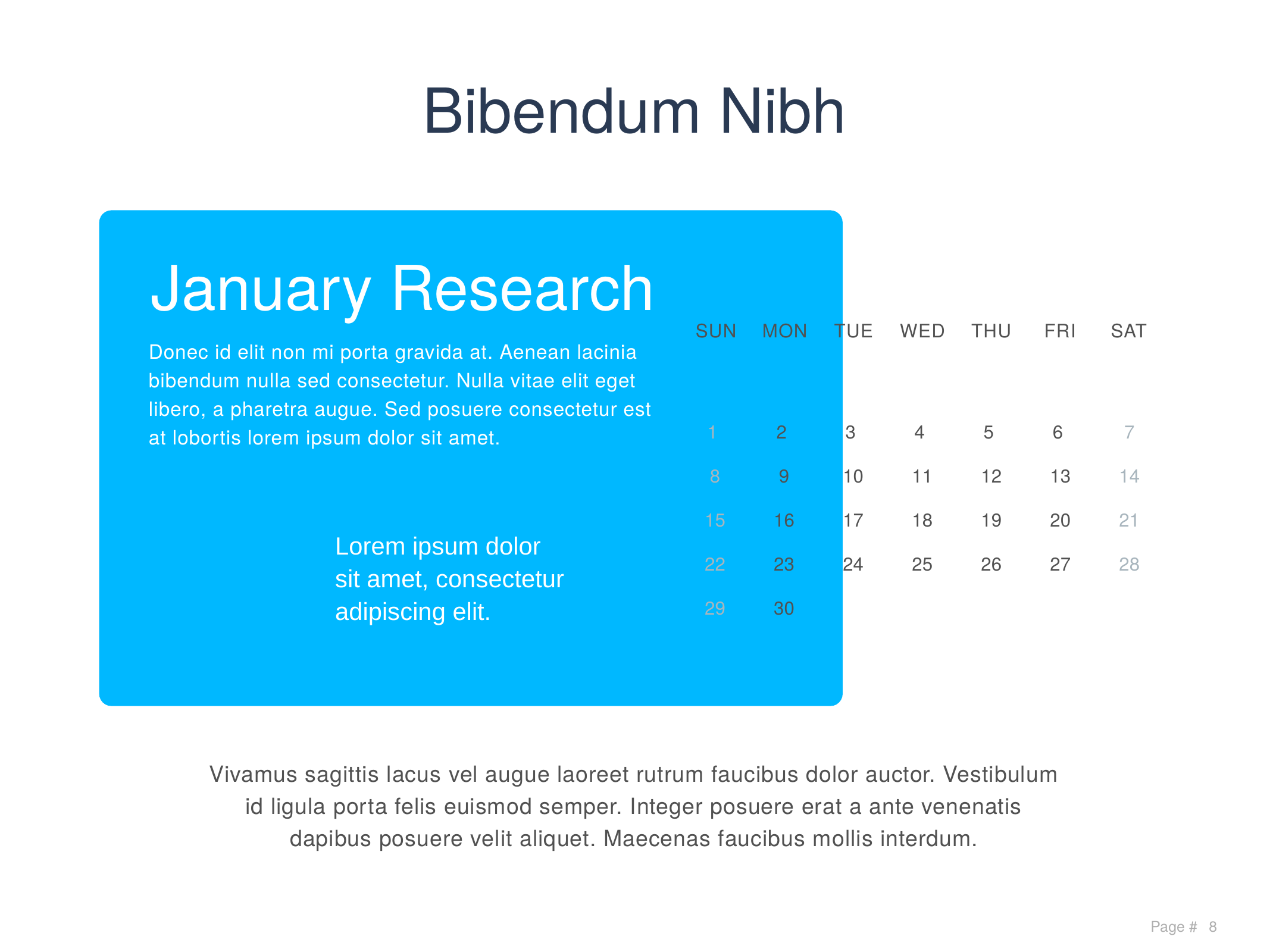

# Bibendum Nibh
January Research

Sun
mon
tue
wed
thu
fri
sat
Donec id elit non mi porta gravida at. Aenean lacinia bibendum nulla sed consectetur. Nulla vitae elit eget libero, a pharetra augue. Sed posuere consectetur est at lobortis lorem ipsum dolor sit amet.
1
2
3
4
5
6
7

8
9
10
11
12
13
14
Lorem ipsum dolor sit amet, consectetur adipiscing elit.

15
16
17
18
19
20
21

22
23
24
25
26
27
28
29
30
Vivamus sagittis lacus vel augue laoreet rutrum faucibus dolor auctor. Vestibulum id ligula porta felis euismod semper. Integer posuere erat a ante venenatis dapibus posuere velit aliquet. Maecenas faucibus mollis interdum.
Page #
8